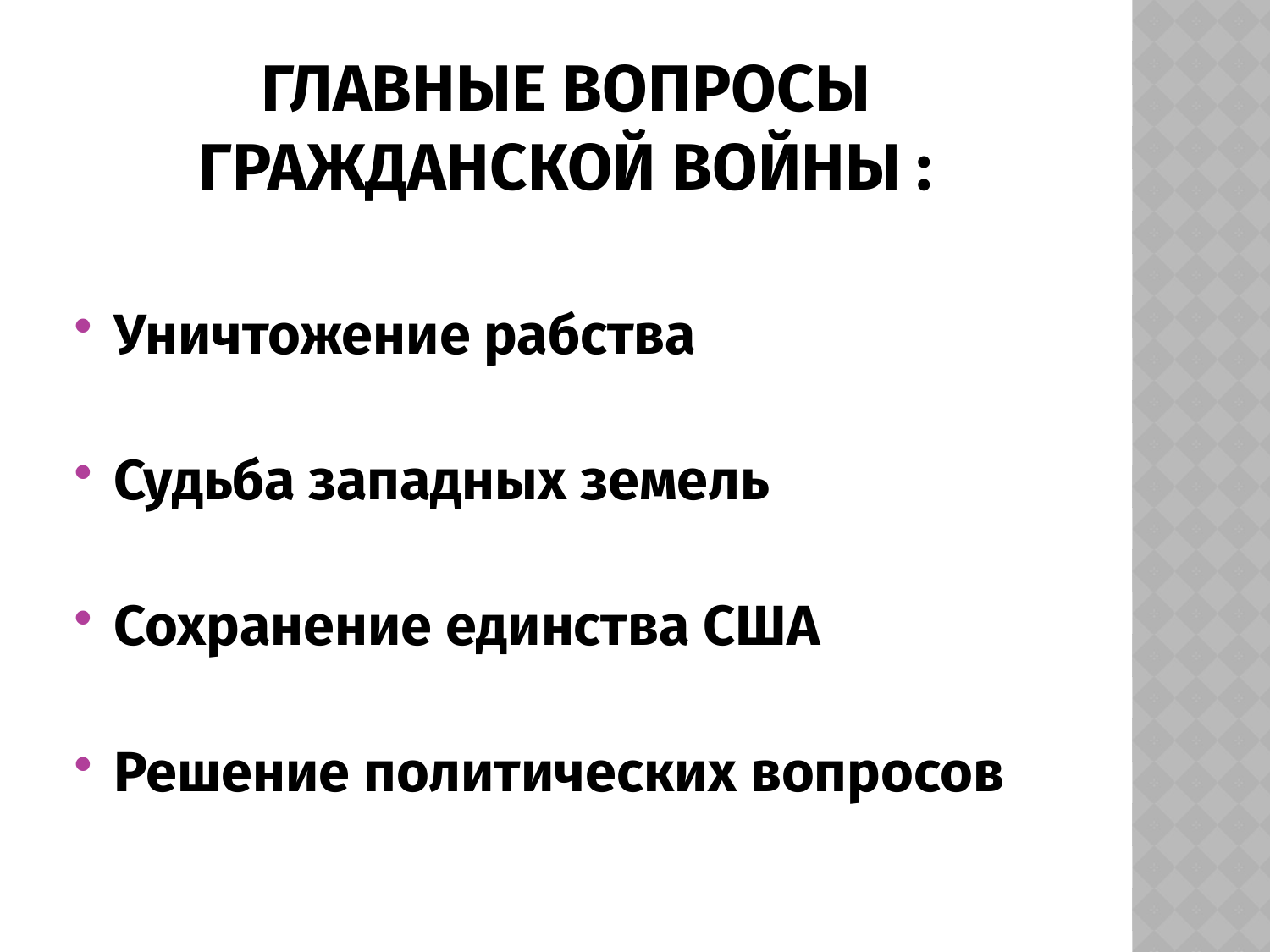

# Главные вопросы Гражданской войны :
Уничтожение рабства
Судьба западных земель
Сохранение единства США
Решение политических вопросов